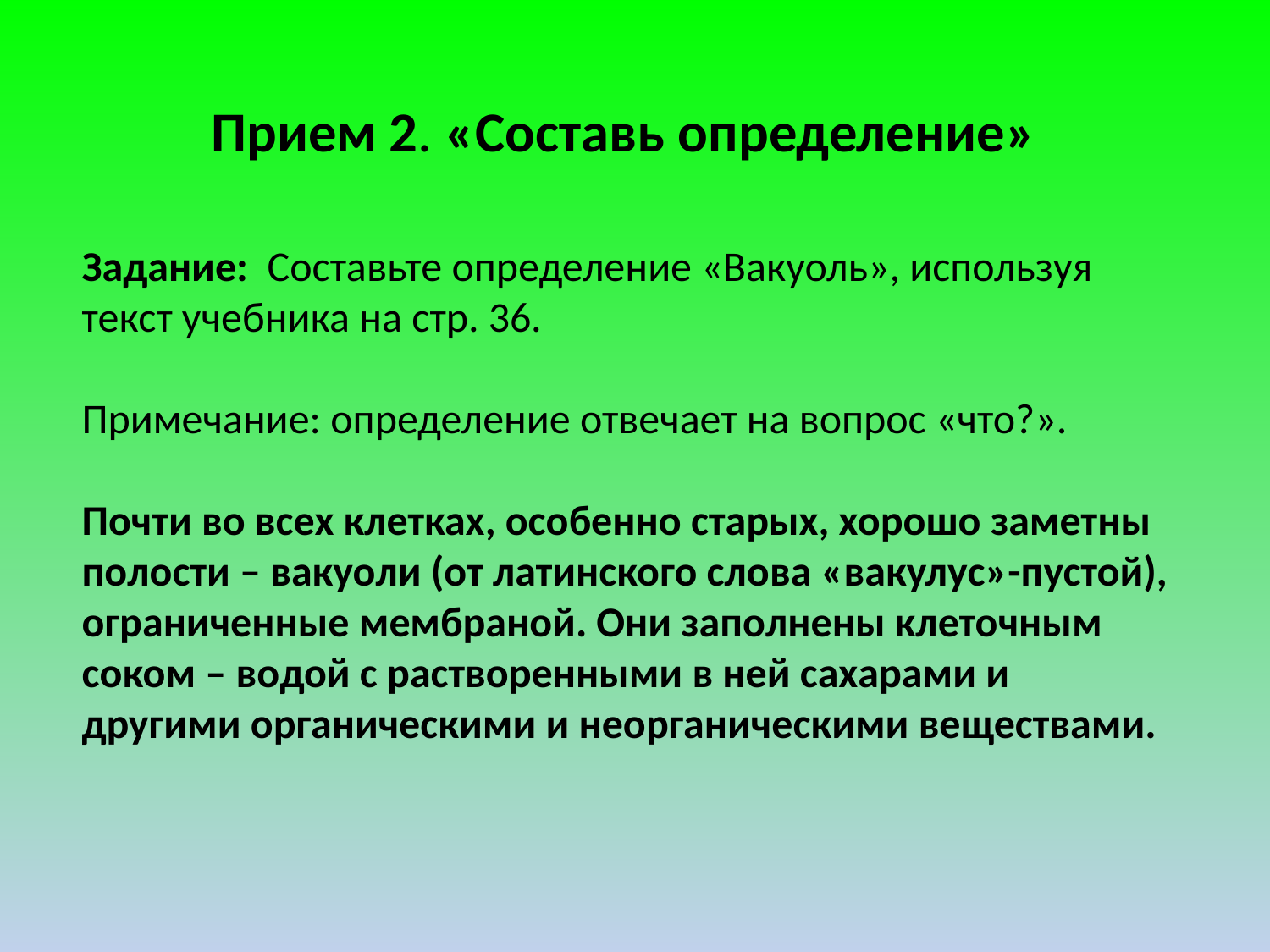

Прием 2. «Составь определение»

Задание:  Составьте определение «Вакуоль», используя текст учебника на стр. 36.

Примечание: определение отвечает на вопрос «что?».

Почти во всех клетках, особенно старых, хорошо заметны полости – вакуоли (от латинского слова «вакулус»-пустой), ограниченные мембраной. Они заполнены клеточным соком – водой с растворенными в ней сахарами и другими органическими и неорганическими веществами.